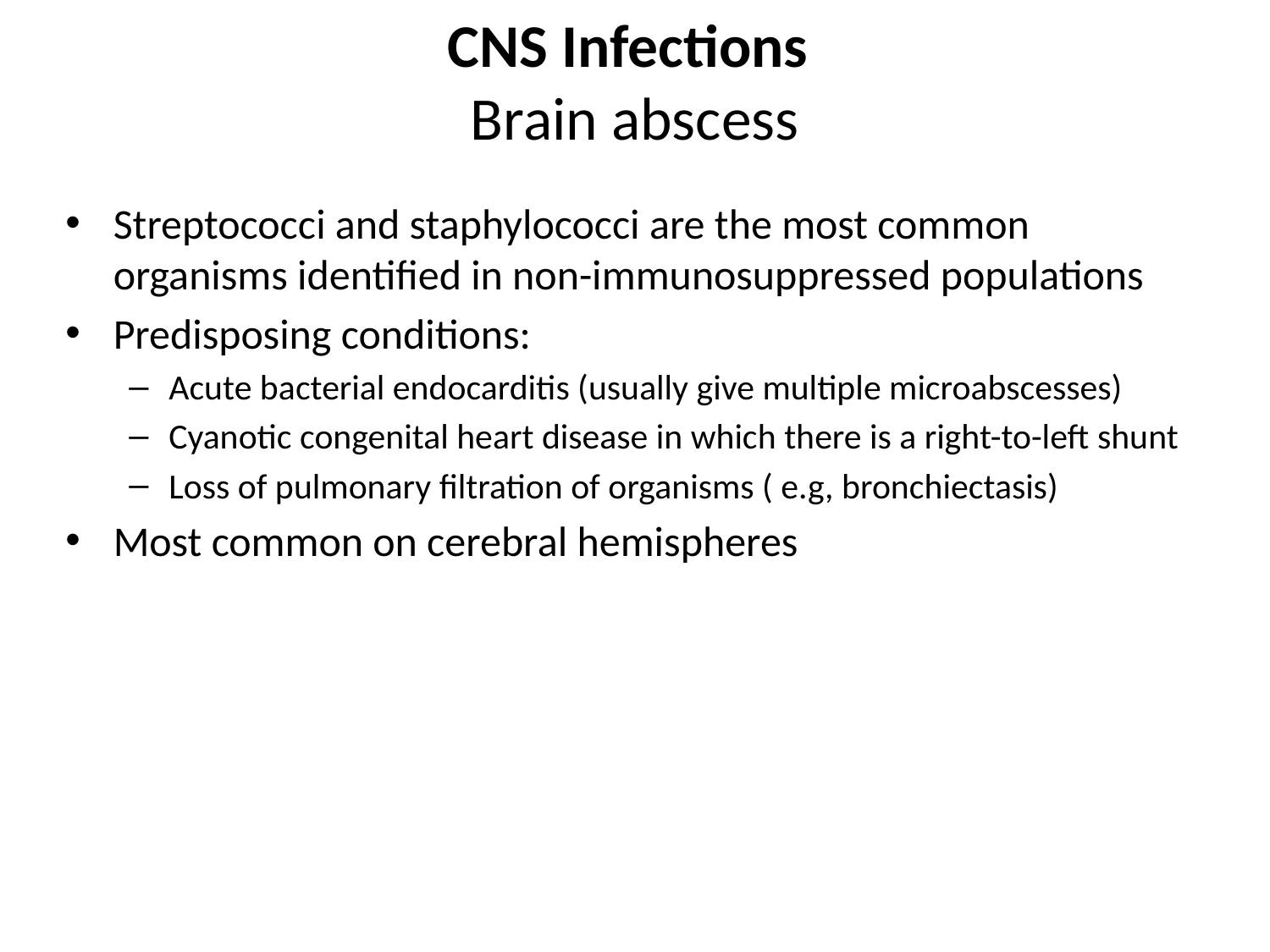

# CNS Infections Brain abscess
Streptococci and staphylococci are the most common organisms identified in non-immunosuppressed populations
Predisposing conditions:
Acute bacterial endocarditis (usually give multiple microabscesses)
Cyanotic congenital heart disease in which there is a right-to-left shunt
Loss of pulmonary filtration of organisms ( e.g, bronchiectasis)
Most common on cerebral hemispheres